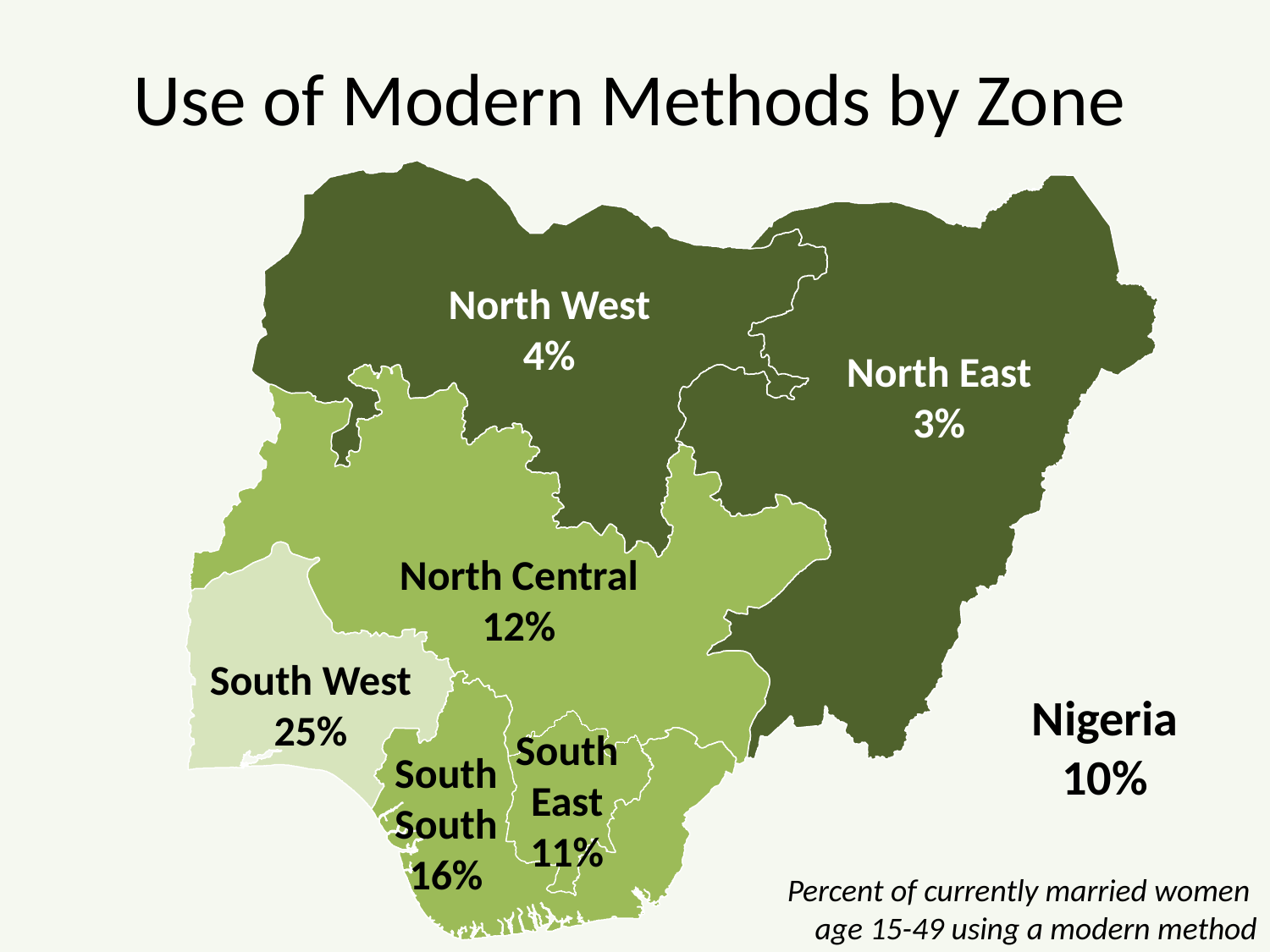

# Use of Modern Methods by Zone

North West
4%
North East
3%
North Central
12%
South West
25%
Nigeria
10%
South
East
11%
South
South
16%
Percent of currently married women
age 15-49 using a modern method